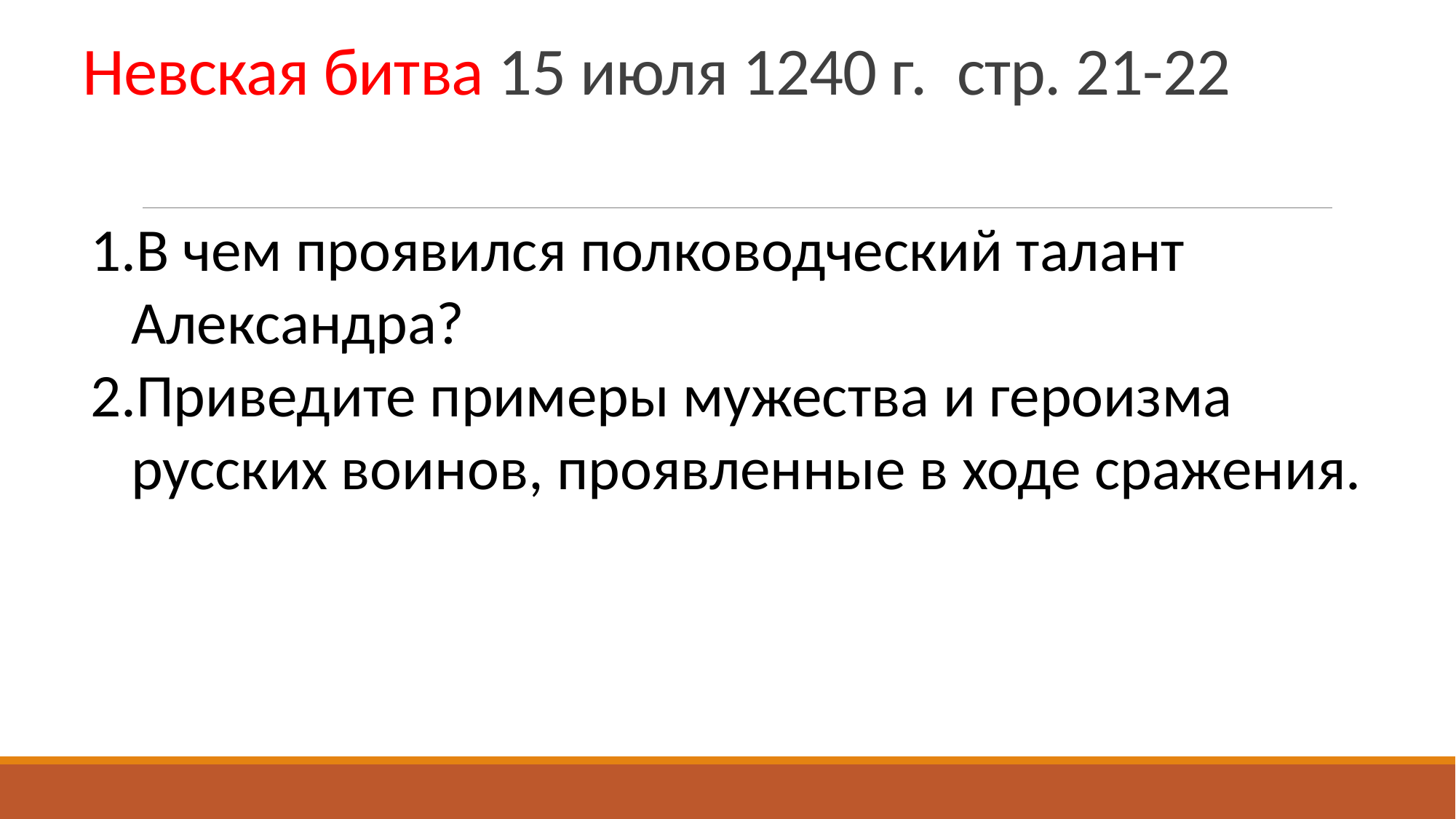

# Невская битва 15 июля 1240 г.  стр. 21-22
В чем проявился полководческий талант Александра?
Приведите примеры мужества и героизма русских воинов, проявленные в ходе сражения.